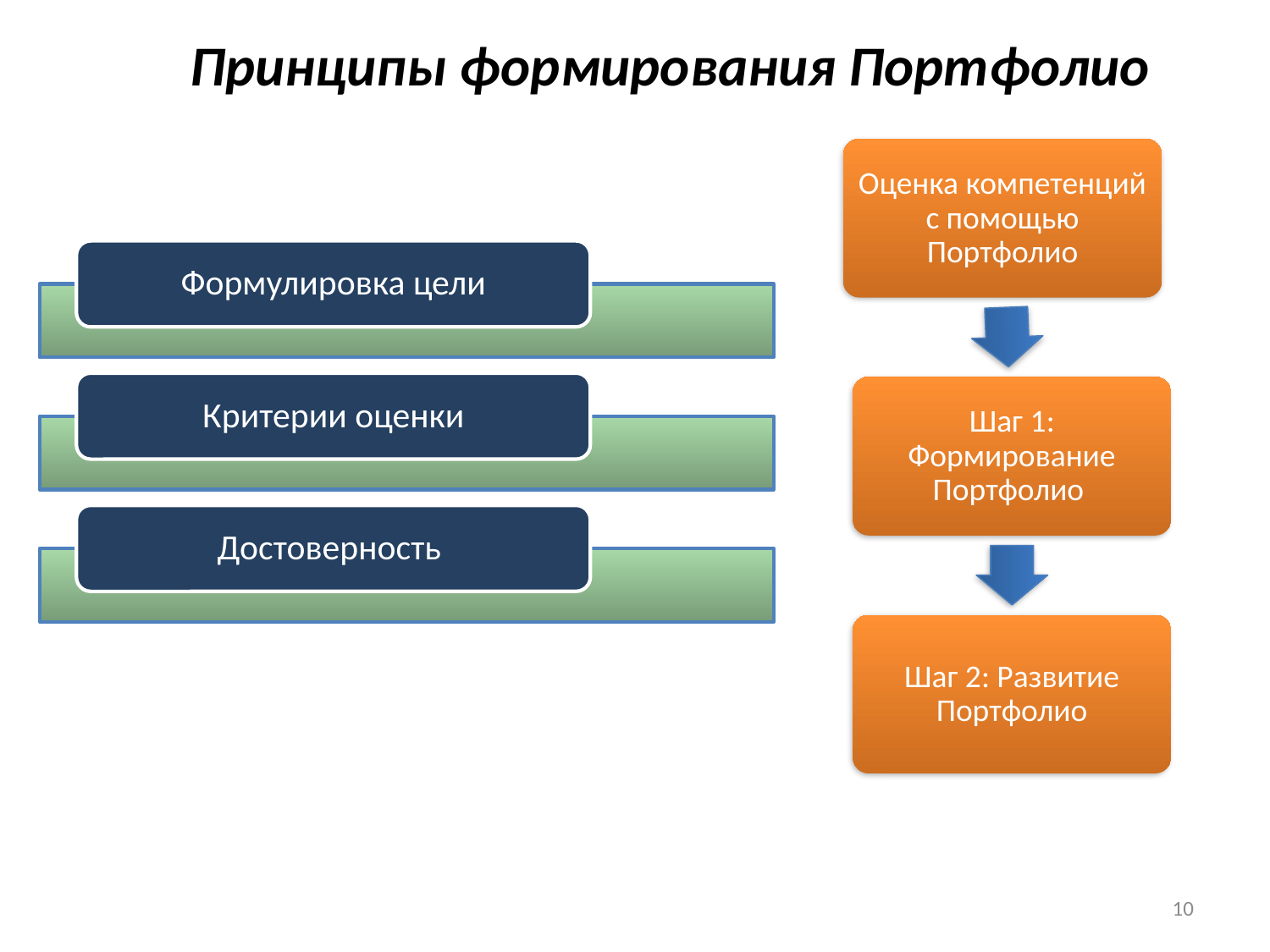

Принципы формирования Портфолио
Оценка компетенций с помощью Портфолио

Шаг 1: Формирование Портфолио

Шаг 2: Развитие Портфолио
Формулировка цели
Критерии оценки
Достоверность
10
10